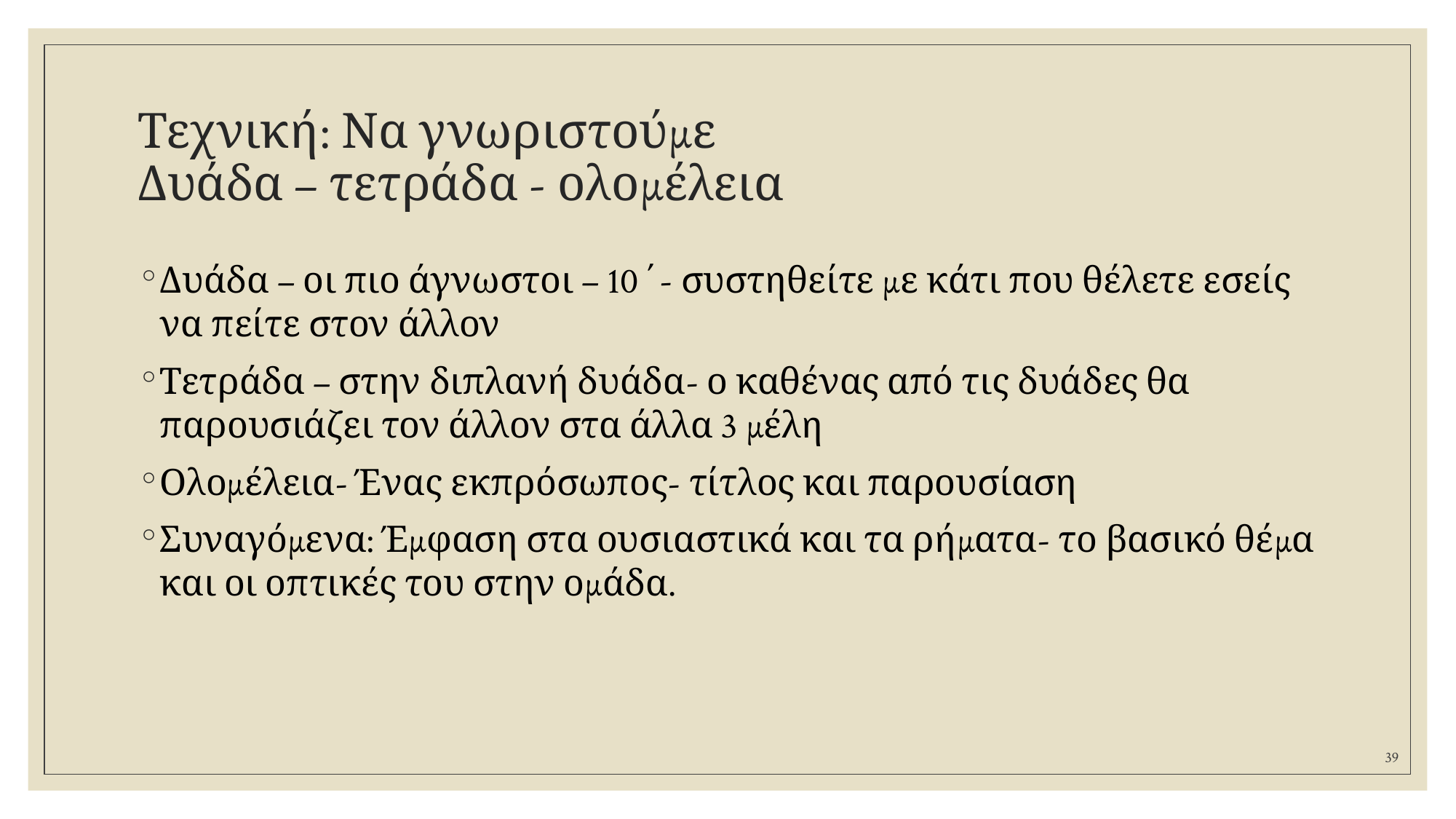

# Τεχνική: Να γνωριστούμε Δυάδα – τετράδα - ολομέλεια
Δυάδα – οι πιο άγνωστοι – 10΄- συστηθείτε με κάτι που θέλετε εσείς να πείτε στον άλλον
Τετράδα – στην διπλανή δυάδα- ο καθένας από τις δυάδες θα παρουσιάζει τον άλλον στα άλλα 3 μέλη
Ολομέλεια- Ένας εκπρόσωπος- τίτλος και παρουσίαση
Συναγόμενα: Έμφαση στα ουσιαστικά και τα ρήματα- το βασικό θέμα και οι οπτικές του στην ομάδα.
39